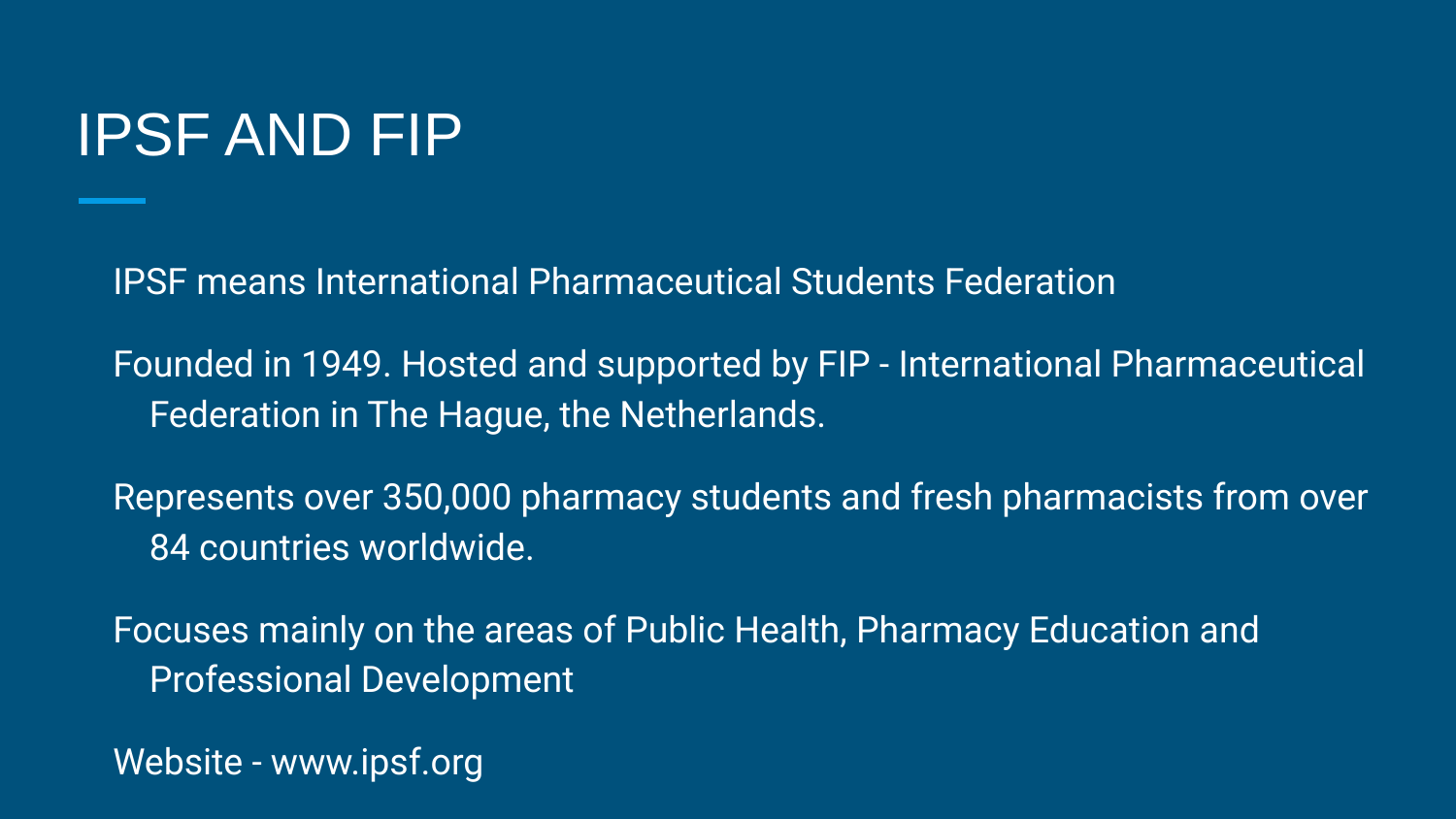

# IPSF AND FIP
IPSF means International Pharmaceutical Students Federation
Founded in 1949. Hosted and supported by FIP - International Pharmaceutical Federation in The Hague, the Netherlands.
Represents over 350,000 pharmacy students and fresh pharmacists from over 84 countries worldwide.
Focuses mainly on the areas of Public Health, Pharmacy Education and Professional Development
Website - www.ipsf.org